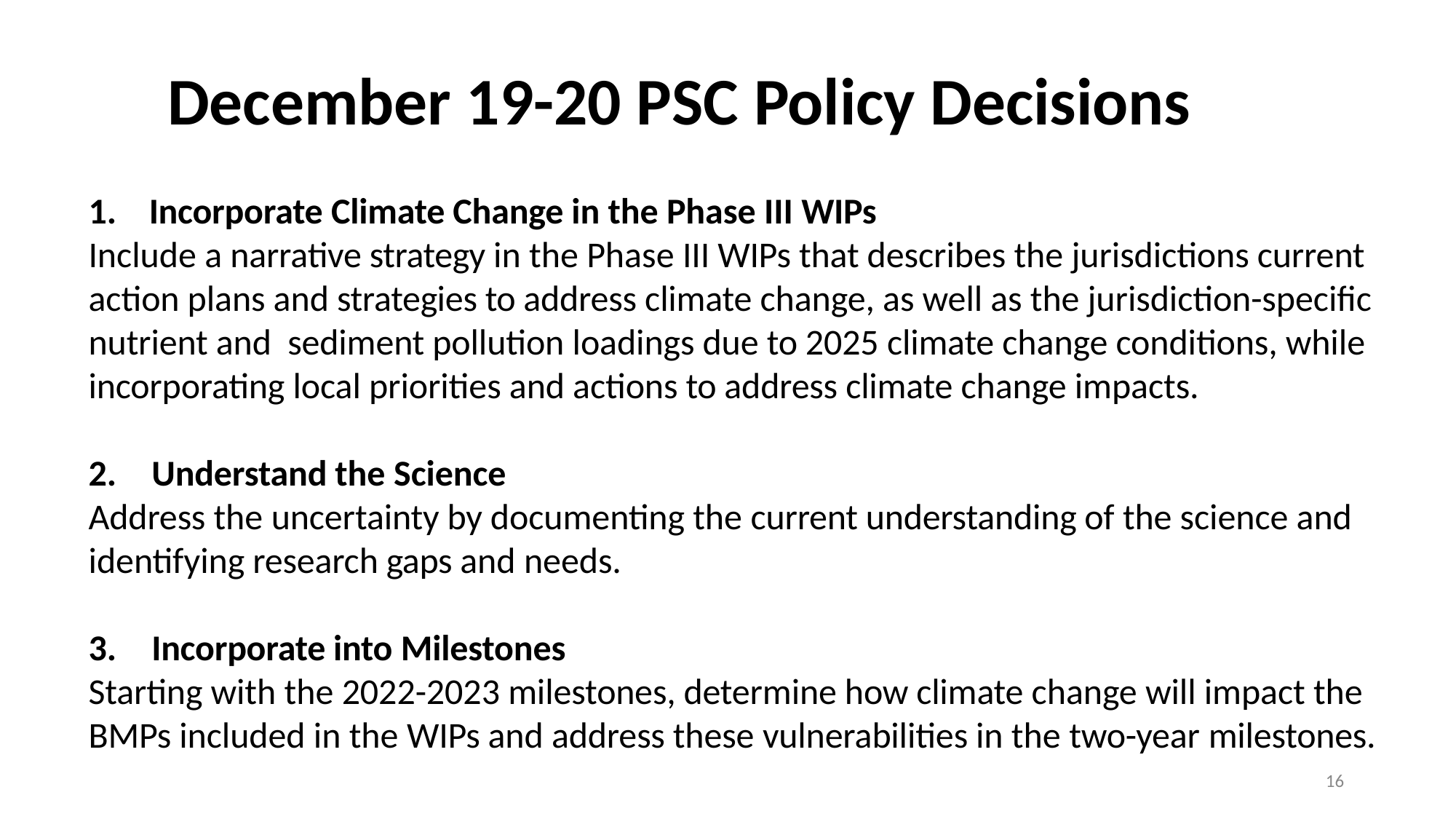

December 19-20 PSC Policy Decisions
1.	Incorporate Climate Change in the Phase III WIPs
Include a narrative strategy in the Phase III WIPs that describes the jurisdictions current action plans and strategies to address climate change, as well as the jurisdiction-specific nutrient and  sediment pollution loadings due to 2025 climate change conditions, while incorporating local priorities and actions to address climate change impacts.

2.	Understand the Science
Address the uncertainty by documenting the current understanding of the science and identifying research gaps and needs.

3.	Incorporate into Milestones
Starting with the 2022-2023 milestones, determine how climate change will impact the BMPs included in the WIPs and address these vulnerabilities in the two-year milestones.

16